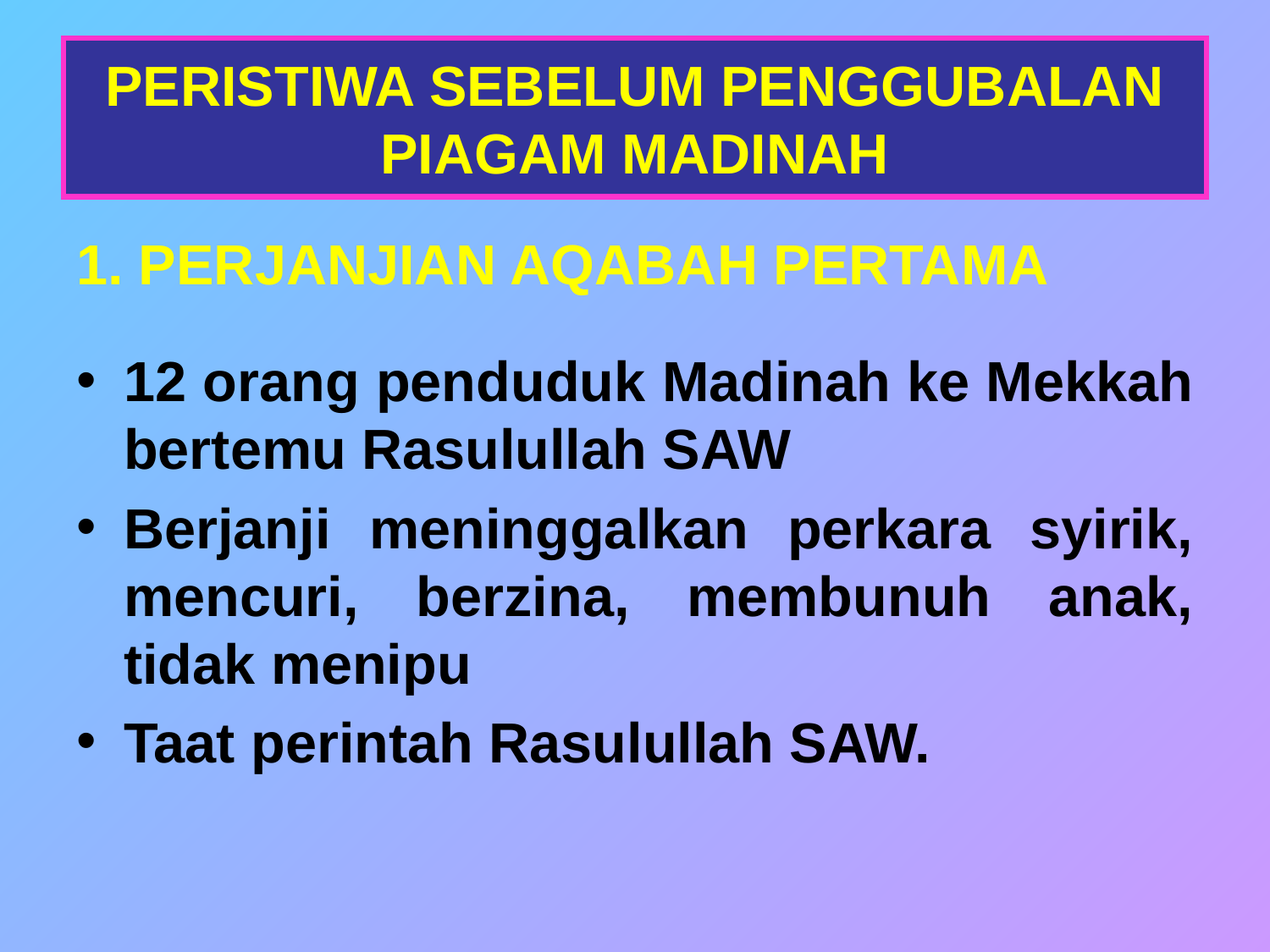

PERISTIWA SEBELUM PENGGUBALAN PIAGAM MADINAH
1. PERJANJIAN AQABAH PERTAMA

12 orang penduduk Madinah ke Mekkah bertemu Rasulullah SAW
Berjanji meninggalkan perkara syirik, mencuri, berzina, membunuh anak, tidak menipu
Taat perintah Rasulullah SAW.